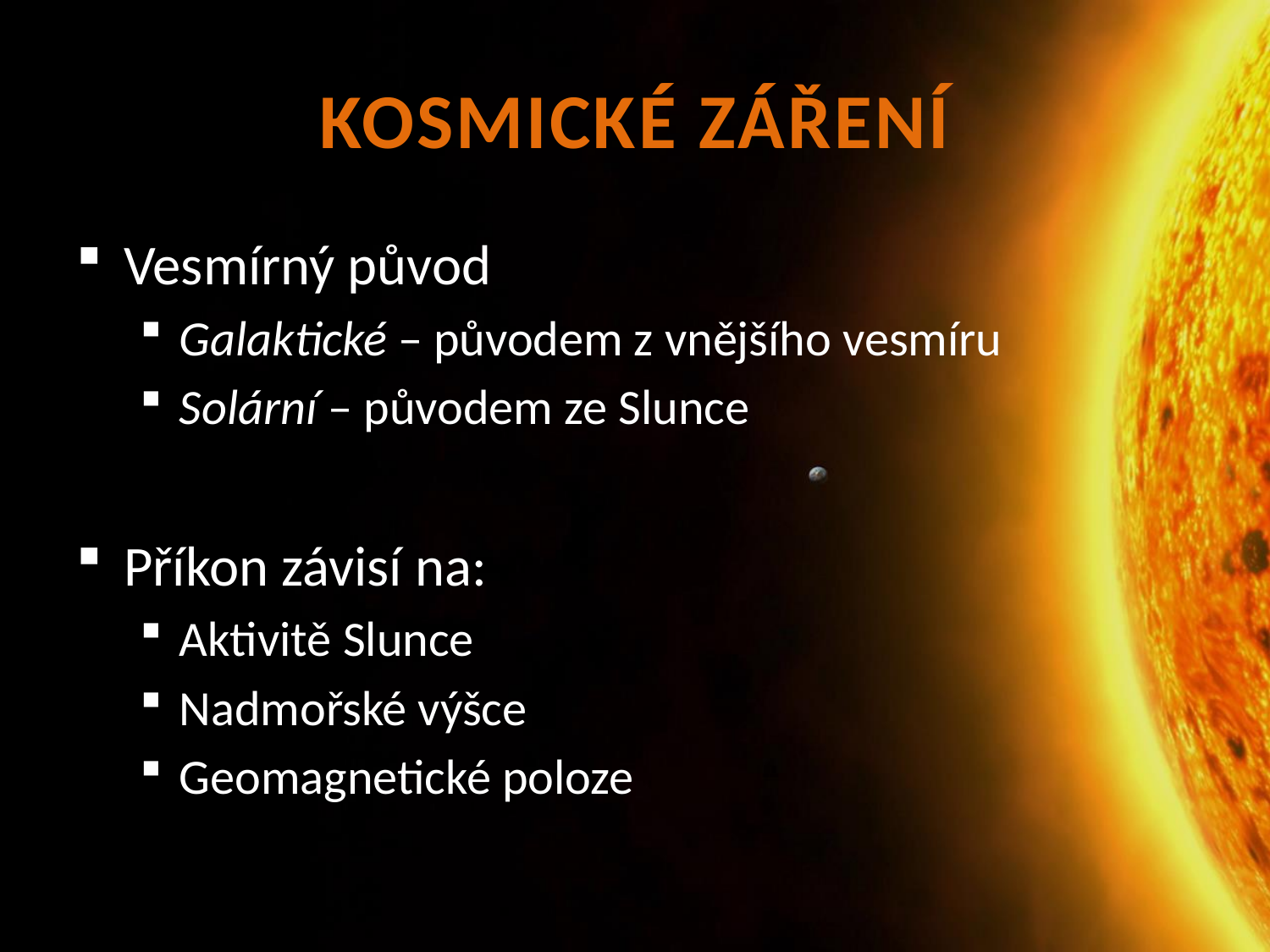

# KOSMICKÉ ZÁŘENÍ
Vesmírný původ
Galaktické – původem z vnějšího vesmíru
Solární – původem ze Slunce

Příkon závisí na:
Aktivitě Slunce
Nadmořské výšce
Geomagnetické poloze